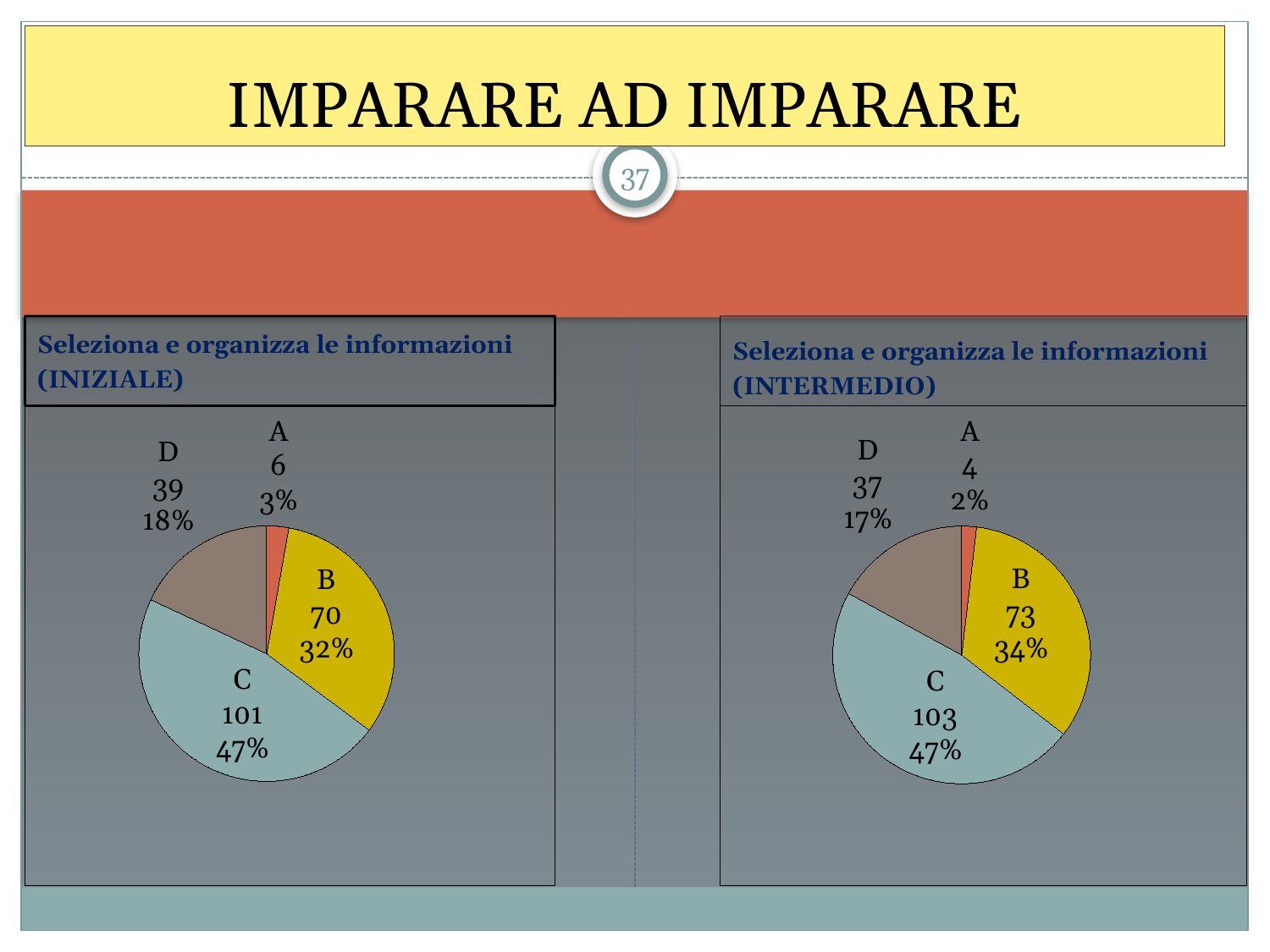

# IMPARARE AD IMPARARE
37
Seleziona e organizza le informazioni
(INIZIALE)
Seleziona e organizza le informazioni
(INTERMEDIO)

### Chart

| Category | Vendite |
|---|---|
| A | 4.0 |
| B | 73.0 |
| C | 103.0 |
| D | 37.0 |

### Chart

| Category | Vendite |
|---|---|
| A | 6.0 |
| B | 70.0 |
| C | 101.0 |
| D | 39.0 |